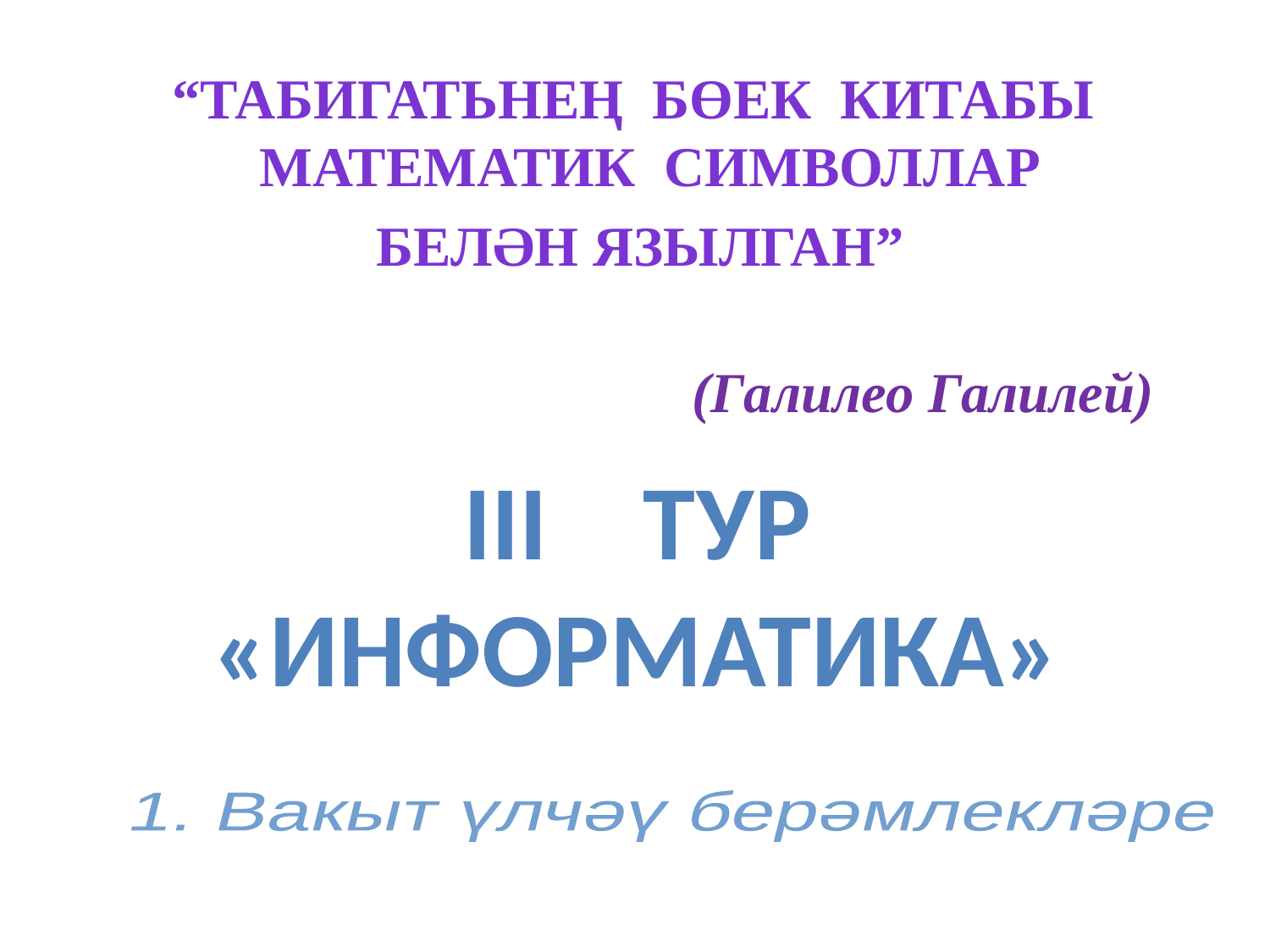

“Табигатьнең  бөек  китабы математик  символлар
  белән язылган”
                                                                                                                             (Галилео Галилей)

# III    тур «ИНФОРматика»

1. Вакыт үлчәү берәмлекләре